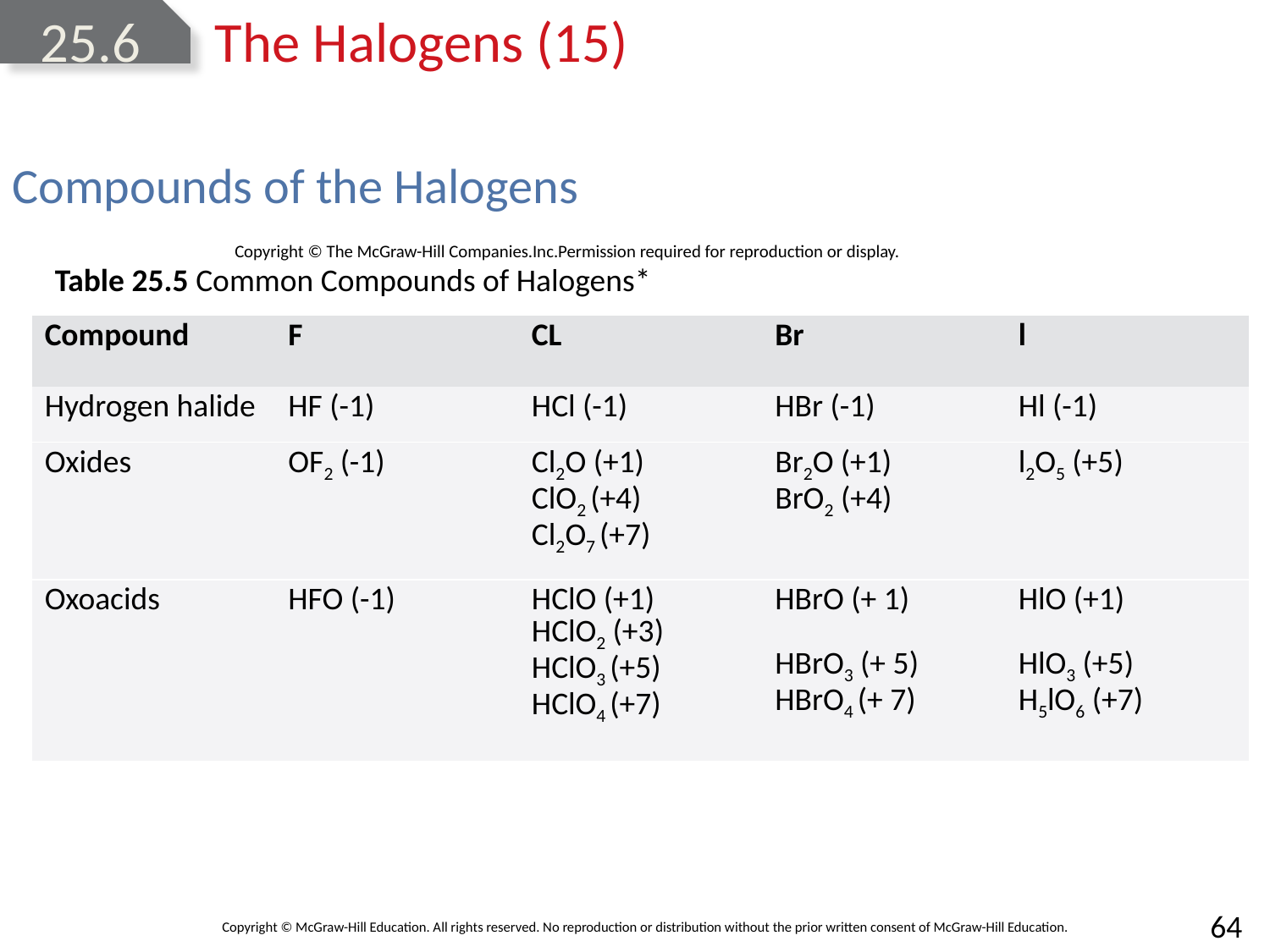

# 25.6 The Halogens (15)
Compounds of the Halogens
Copyright © The McGraw-Hill Companies.Inc.Permission required for reproduction or display.
Table 25.5 Common Compounds of Halogens*
| Compound | F | CL | Br | l |
| --- | --- | --- | --- | --- |
| Hydrogen halide | HF (-1) | HCl (-1) | HBr (-1) | Hl (-1) |
| Oxides | OF2 (-1) | Cl2O (+1) ClO2 (+4) Cl2O7 (+7) | Br2O (+1) BrO2 (+4) | l2O5 (+5) |
| Oxoacids | HFO (-1) | HClO (+1) HClO2 (+3) HClO3 (+5) HClO4 (+7) | HBrO (+ 1) HBrO3 (+ 5) HBrO4 (+ 7) | HlO (+1) HlO3 (+5) H5lO6 (+7) |